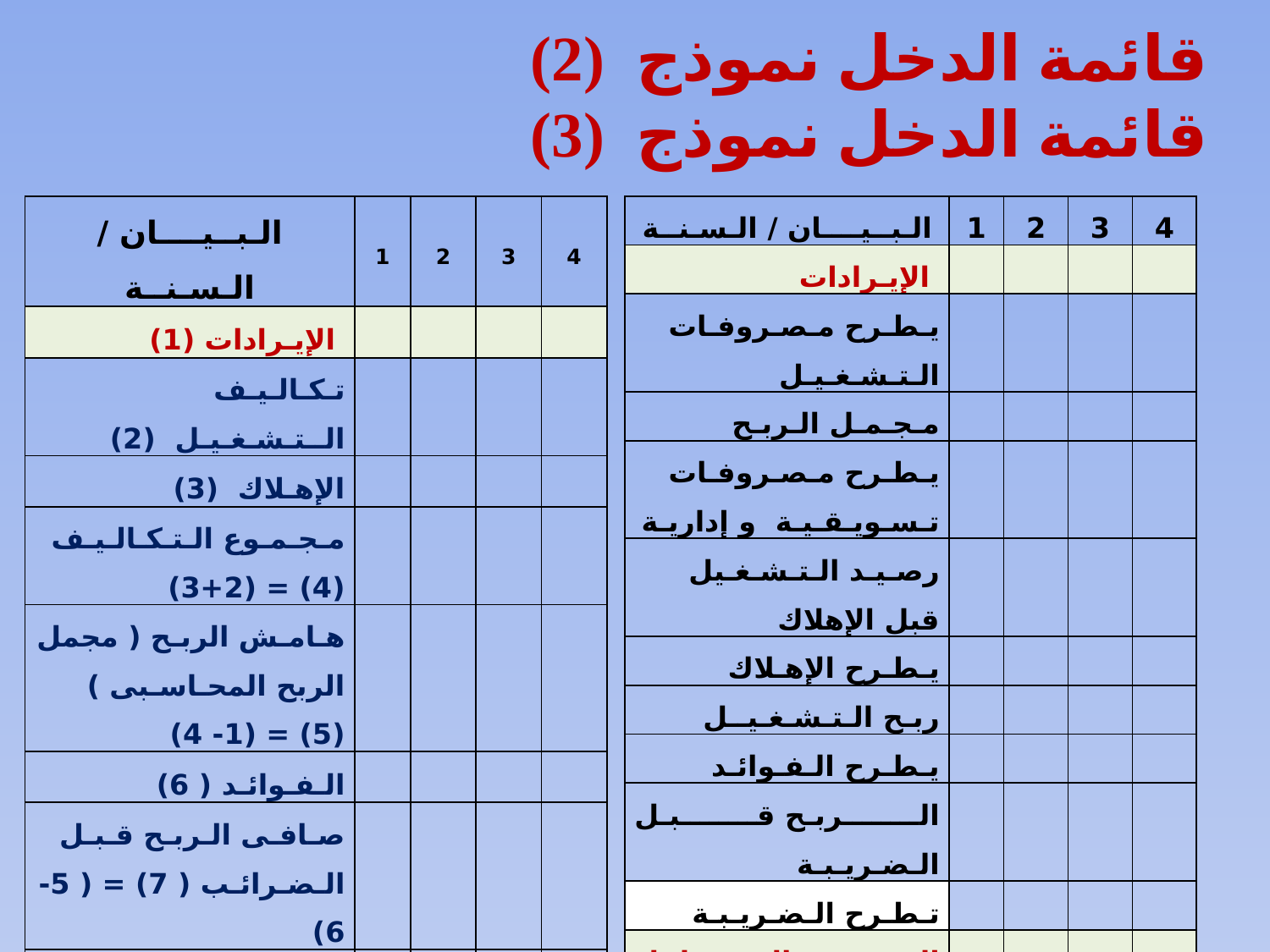

قائمة الدخل نموذج  (2)
قائمة الدخل نموذج  (3)
| الـبــيــــان / الـسـنــة | 1 | 2 | 3 | 4 |
| --- | --- | --- | --- | --- |
| الإيـرادات (1) |  |  |  |  |
| تـكـالـيـف الــتـشـغـيـل (2) |  |  |  |  |
| الإهـلاك (3) |  |  |  |  |
| مـجـمـوع الـتـكـالـيـف (4) = (2+3) |  |  |  |  |
| هـامـش الربـح ( مجمل الربح المحـاسـبى ) (5) = (1- 4) |  |  |  |  |
| الـفـوائـد ( 6) |  |  |  |  |
| صـافـى الـربـح قـبـل الـضـرائـب ( 7) = ( 5- 6) |  |  |  |  |
| الـضـرائـب ( 8) |  |  |  |  |
| الـربـح الـقـابـل للـتـوزيـع ( 9) = ( 7- 8) |  |  |  |  |
| الـبــيــــان / الـسـنــة | 1 | 2 | 3 | 4 |
| --- | --- | --- | --- | --- |
| الإيـرادات |  |  |  |  |
| يـطـرح مـصـروفـات الـتـشـغـيـل |  |  |  |  |
| مـجـمـل الـربـح |  |  |  |  |
| يـطـرح مـصـروفـات تـسـويـقـيـة و إداريـة |  |  |  |  |
| رصـيـد الـتـشـغـيل قبل الإهلاك |  |  |  |  |
| يـطـرح الإهـلاك |  |  |  |  |
| ربـح الـتـشـغـيــل |  |  |  |  |
| يـطـرح الـفـوائـد |  |  |  |  |
| الـربـح قـبـل الـضـريـبـة |  |  |  |  |
| تـطـرح الـضـريـبـة |  |  |  |  |
| الـربــح الـقـابـل للـتـوزيـع (صـافـى الـربــح ) |  |  |  |  |
الدكتور عيسى قداده
60